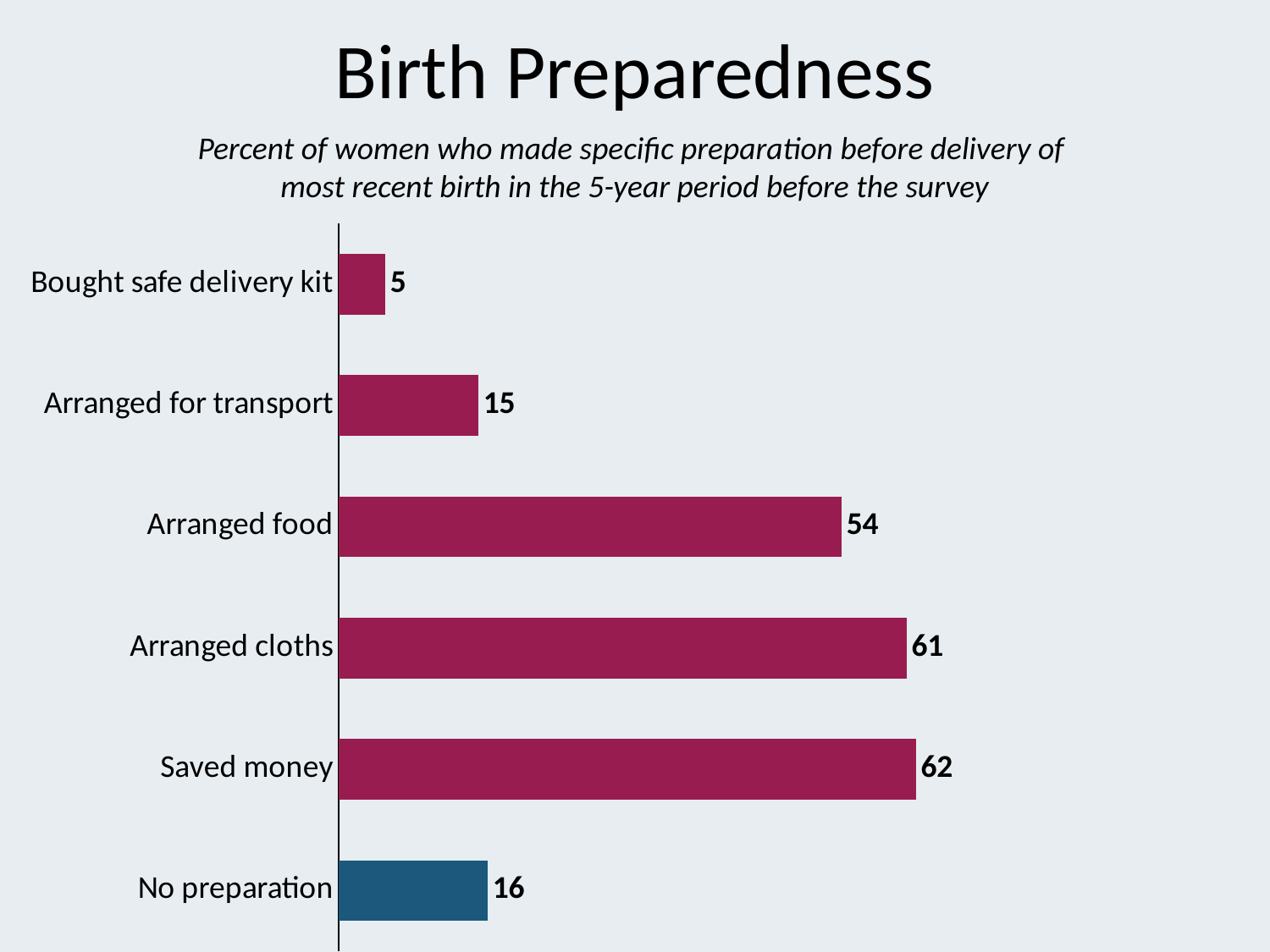

# Birth Preparedness
Percent of women who made specific preparation before delivery of
most recent birth in the 5-year period before the survey

### Chart

| Category | Series 1 |
|---|---|
| No preparation | 16.0 |
| Saved money | 62.0 |
| Arranged cloths | 61.0 |
| Arranged food | 54.0 |
| Arranged for transport | 15.0 |
| Bought safe delivery kit | 5.0 |